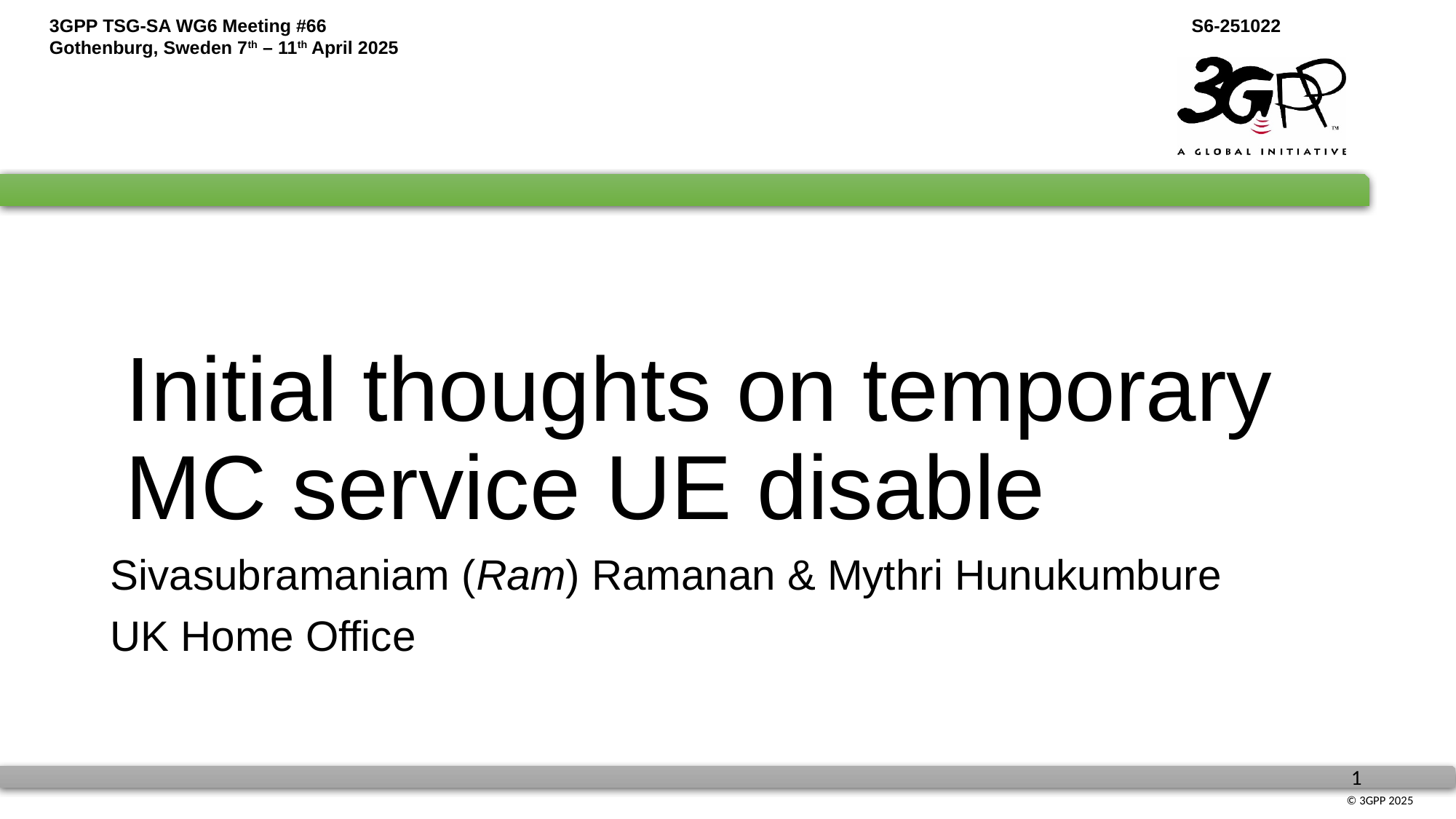

# Initial thoughts on temporary MC service UE disable
Sivasubramaniam (Ram) Ramanan & Mythri Hunukumbure
UK Home Office